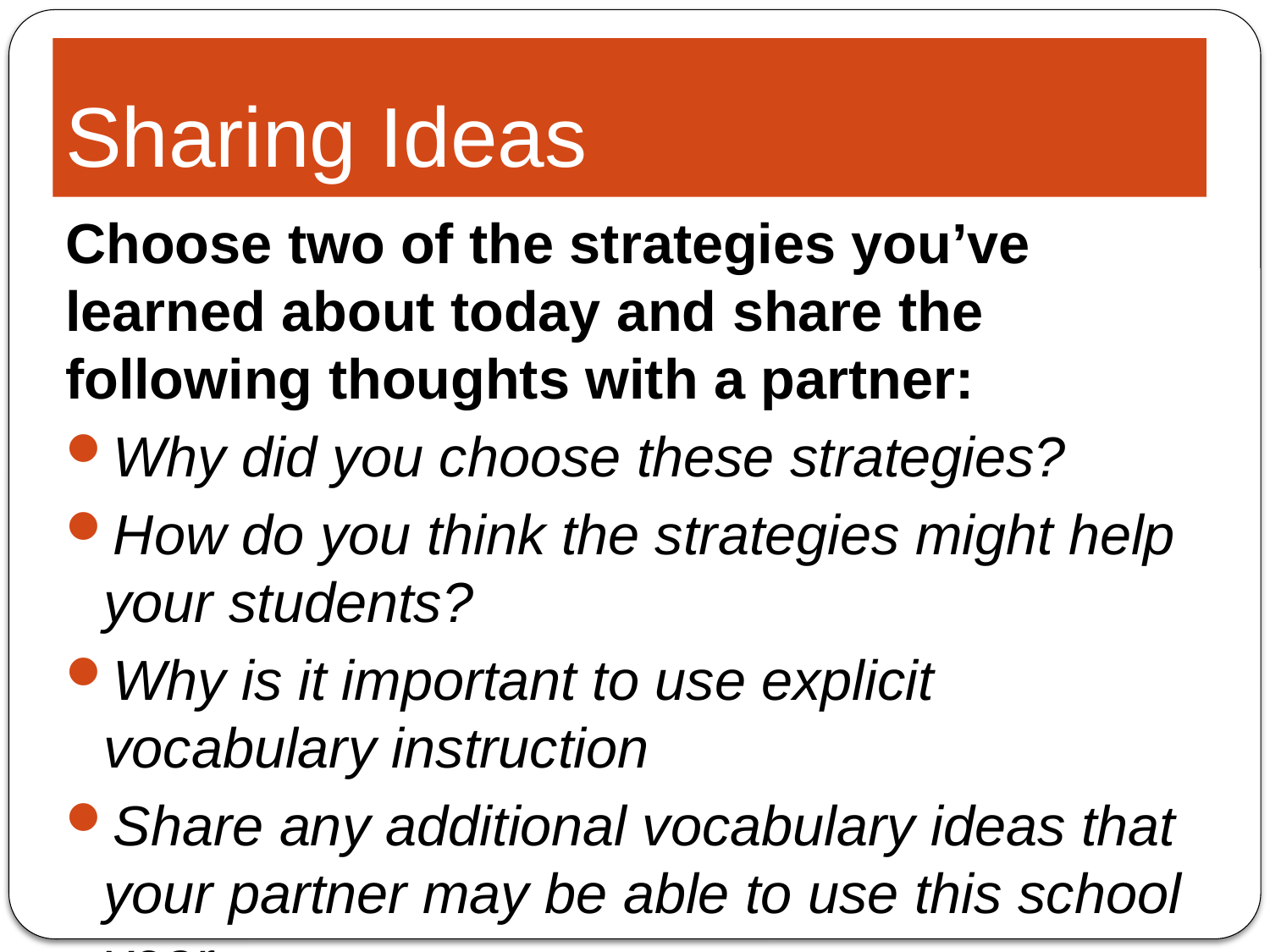

# Sharing Ideas
Choose two of the strategies you’ve learned about today and share the following thoughts with a partner:
Why did you choose these strategies?
How do you think the strategies might help your students?
Why is it important to use explicit vocabulary instruction
Share any additional vocabulary ideas that your partner may be able to use this school year